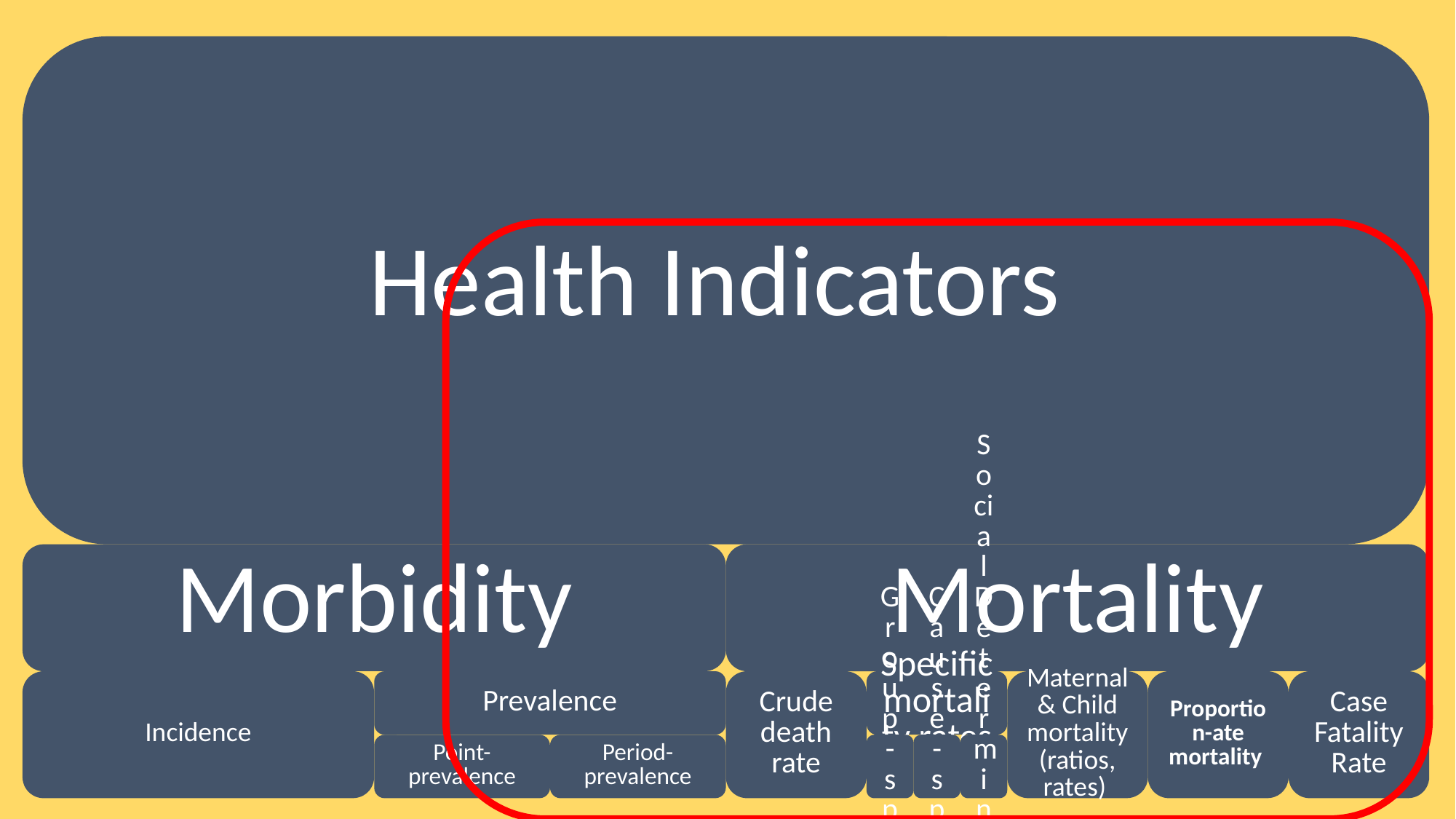

Health Indicators
Mortality
Crude death rate
Morbidity
Incidence
Prevalence
Proportion-ate mortality
Case Fatality Rate
Point-prevalence
Period-prevalence